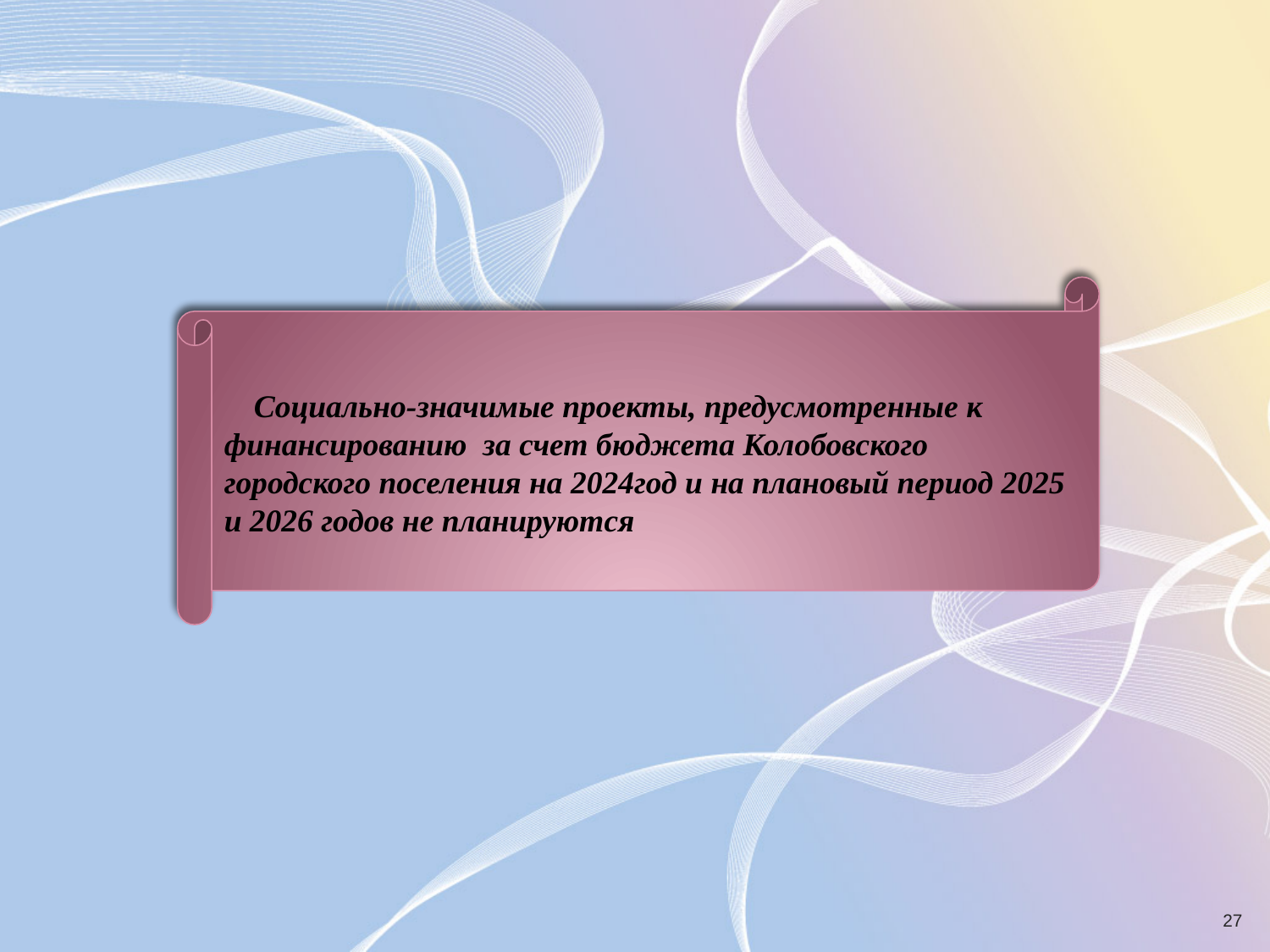

Социально-значимые проекты, предусмотренные к финансированию  за счет бюджета Колобовского городского поселения на 2024год и на плановый период 2025 и 2026 годов не планируются
27